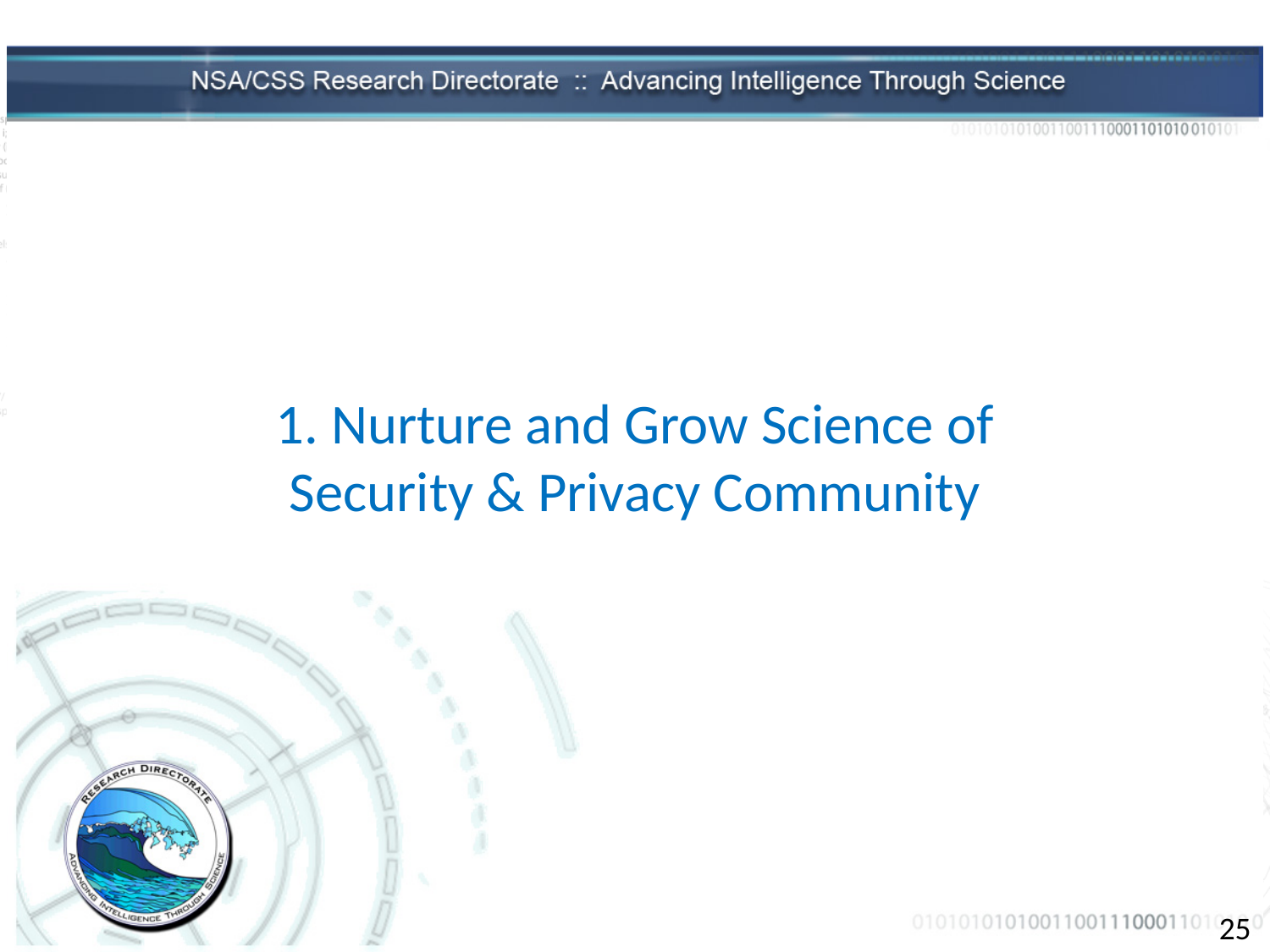

1. Nurture and Grow Science of Security & Privacy Community
25